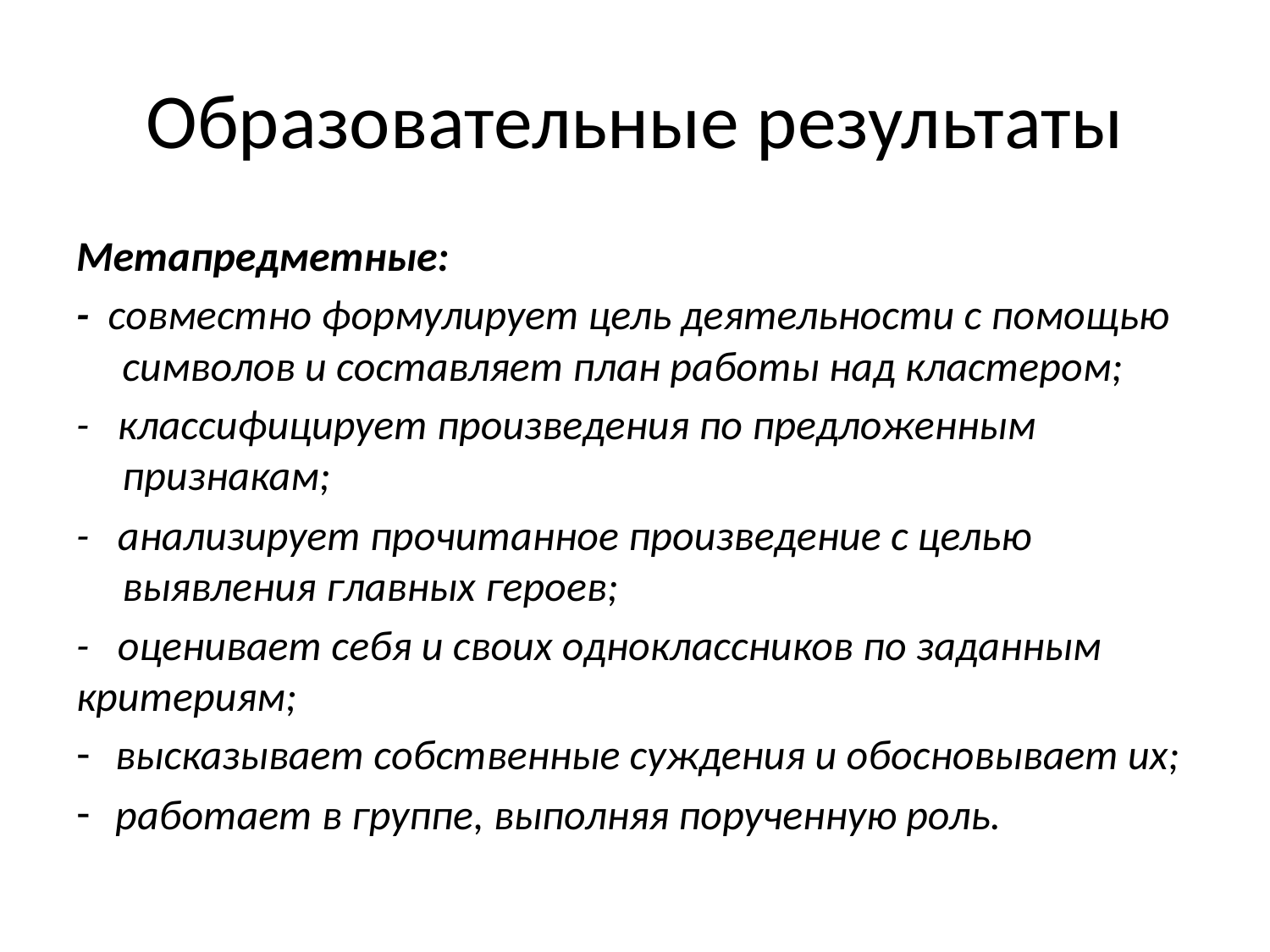

# Образовательные результаты
Метапредметные:
-  совместно формулирует цель деятельности с помощью символов и составляет план работы над кластером;
-   классифицирует произведения по предложенным признакам;
-   анализирует прочитанное произведение с целью выявления главных героев;
-   оценивает себя и своих одноклассников по заданным критериям;
   высказывает собственные суждения и обосновывает их;
   работает в группе, выполняя порученную роль.